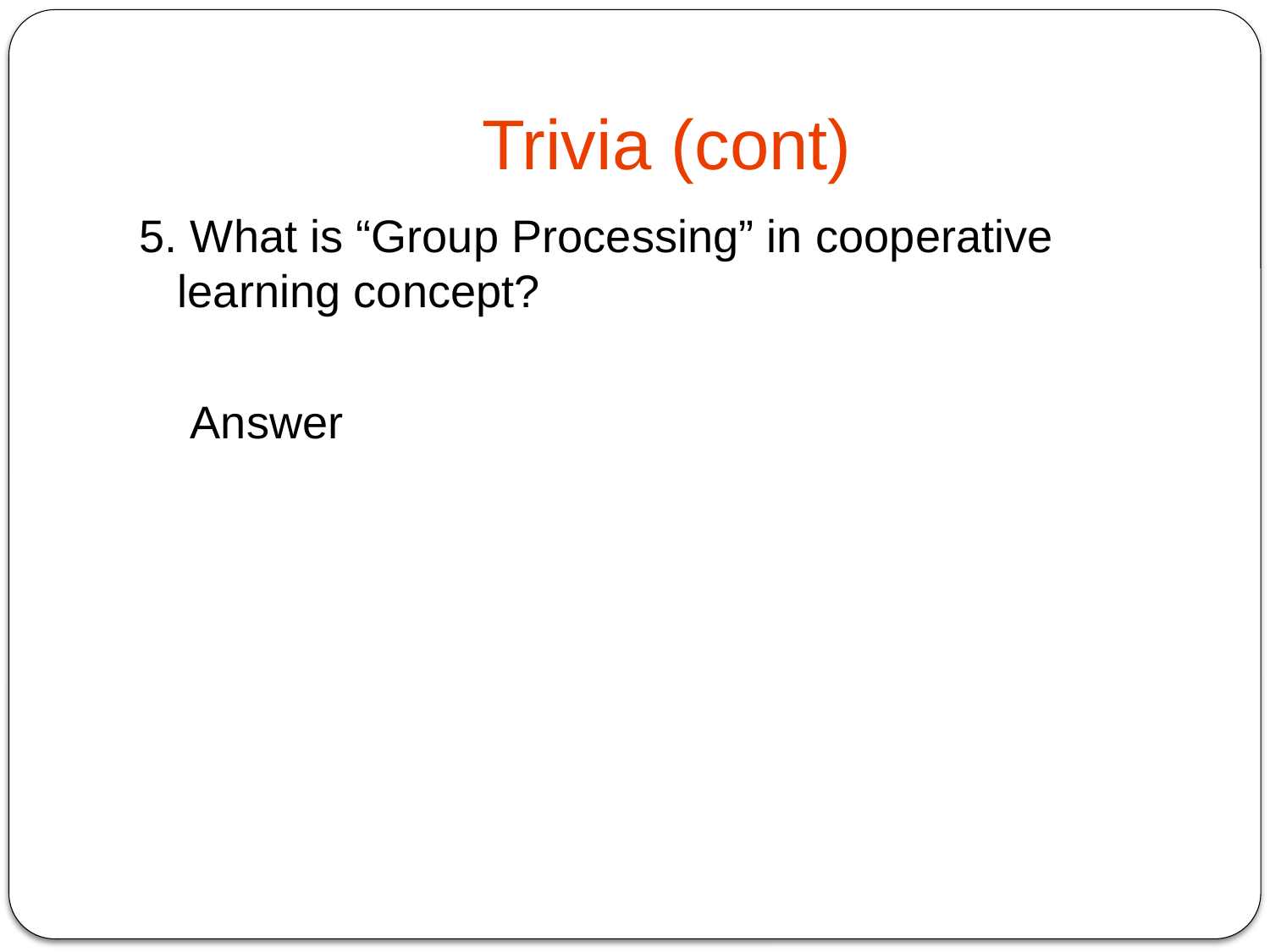

# Trivia (cont)
5. What is “Group Processing” in cooperative learning concept?

    Answer